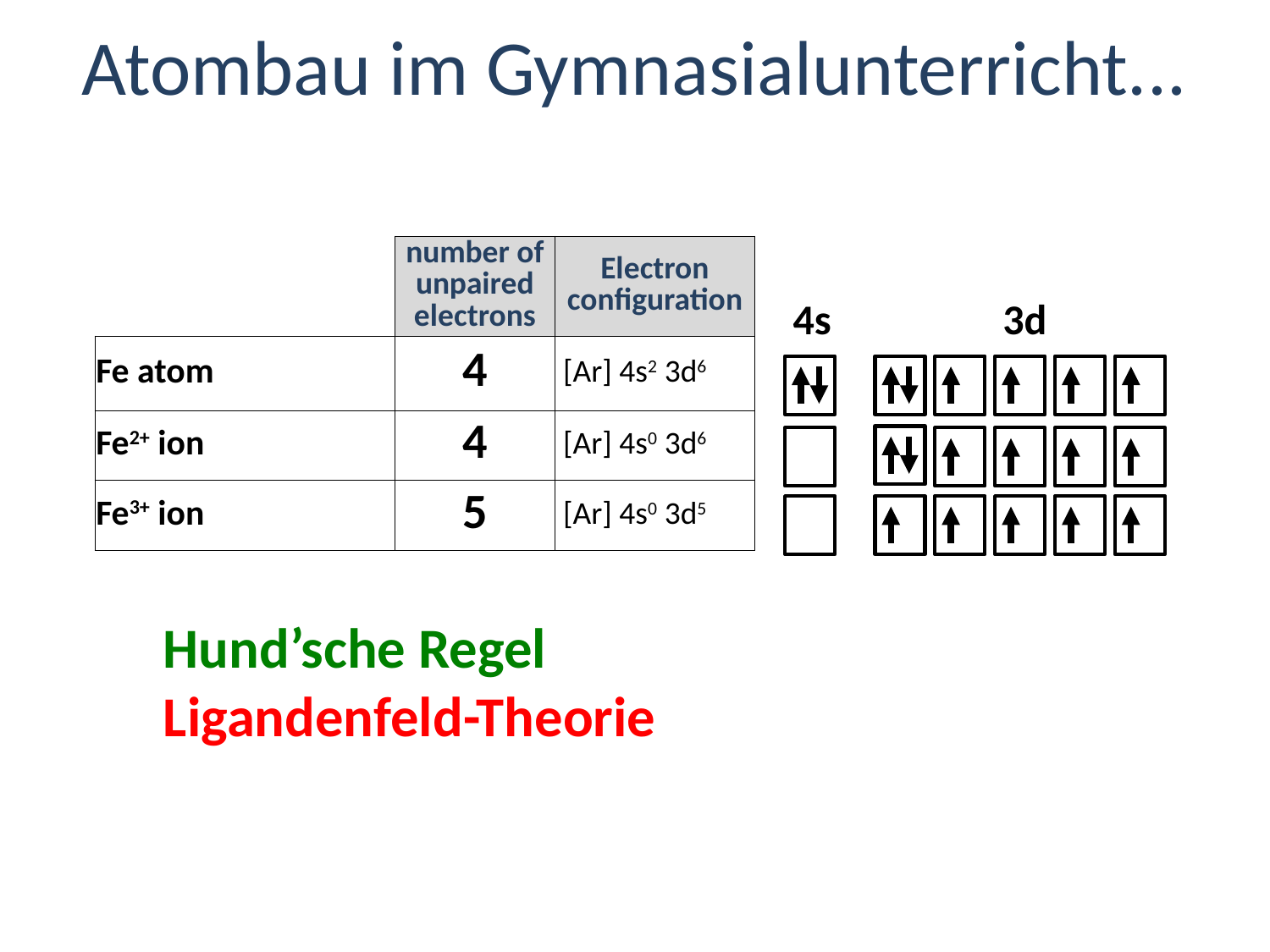

# Atombau im Gymnasialunterricht...
|  | number of unpaired electrons | Electron configuration |
| --- | --- | --- |
| Fe atom | 4 | [Ar] 4s2 3d6 |
| Fe2+ ion | 4 | [Ar] 4s0 3d6 |
| Fe3+ ion | 5 | [Ar] 4s0 3d5 |
	4s	3d

Hund’sche Regel
Ligandenfeld-Theorie